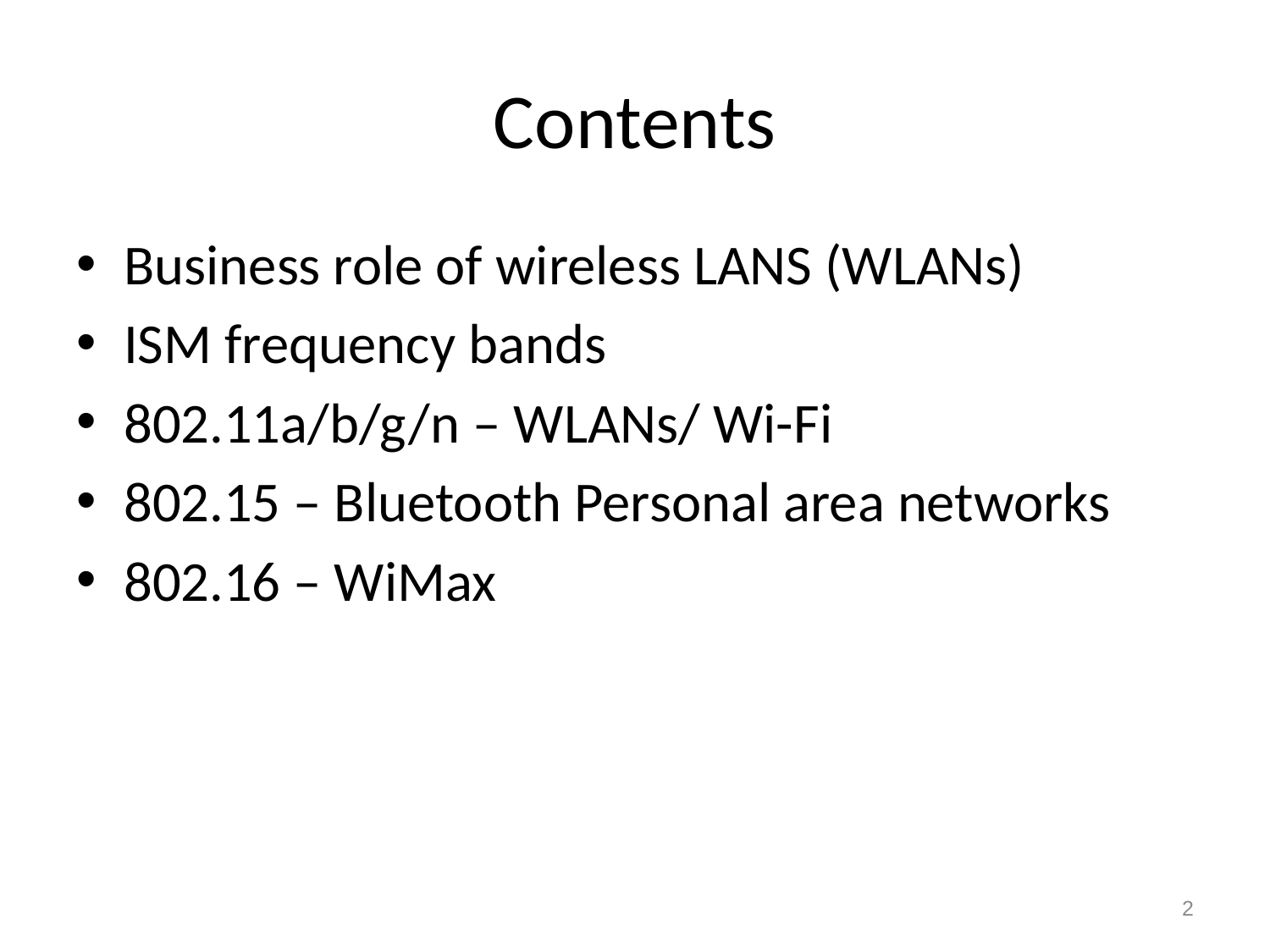

# Contents
Business role of wireless LANS (WLANs)
ISM frequency bands
802.11a/b/g/n – WLANs/ Wi-Fi
802.15 – Bluetooth Personal area networks
802.16 – WiMax
2